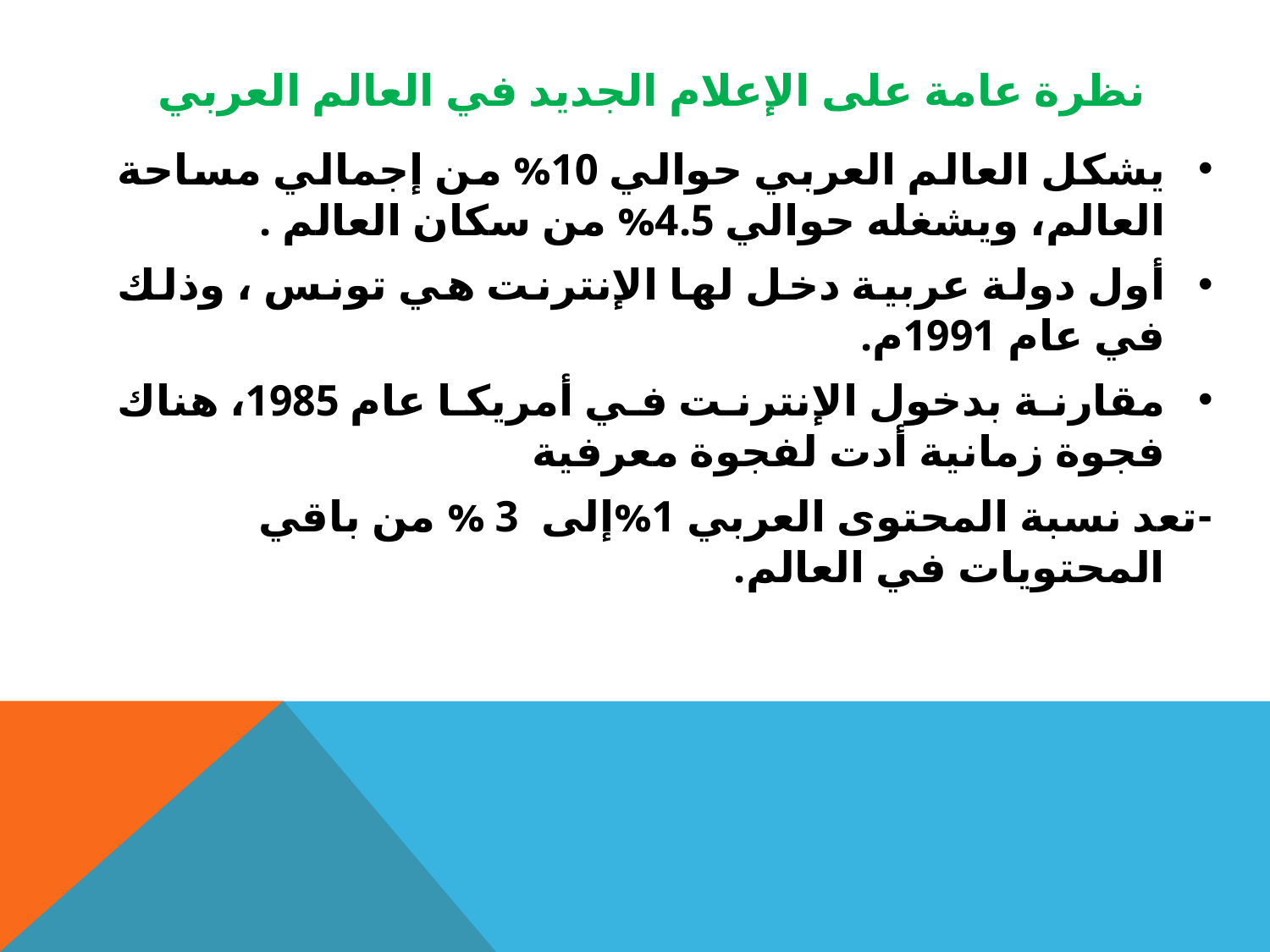

# نظرة عامة على الإعلام الجديد في العالم العربي
يشكل العالم العربي حوالي 10% من إجمالي مساحة العالم، ويشغله حوالي 4.5% من سكان العالم .
أول دولة عربية دخل لها الإنترنت هي تونس ، وذلك في عام 1991م.
مقارنة بدخول الإنترنت في أمريكا عام 1985، هناك فجوة زمانية أدت لفجوة معرفية
-تعد نسبة المحتوى العربي 1%إلى  3 % من باقي المحتويات في العالم.